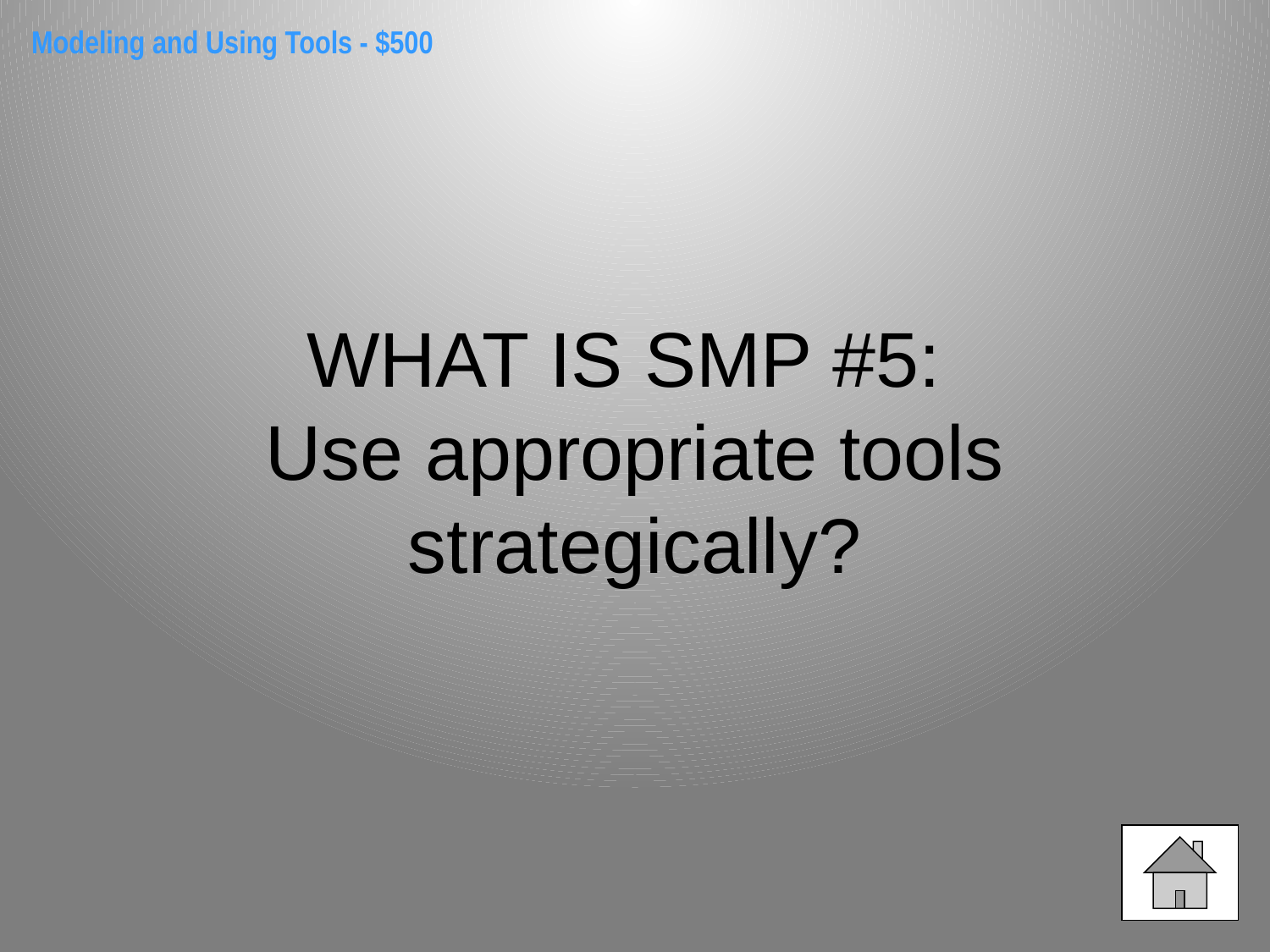

Modeling and Using Tools - $500
WHAT IS SMP #5:
Use appropriate tools strategically?